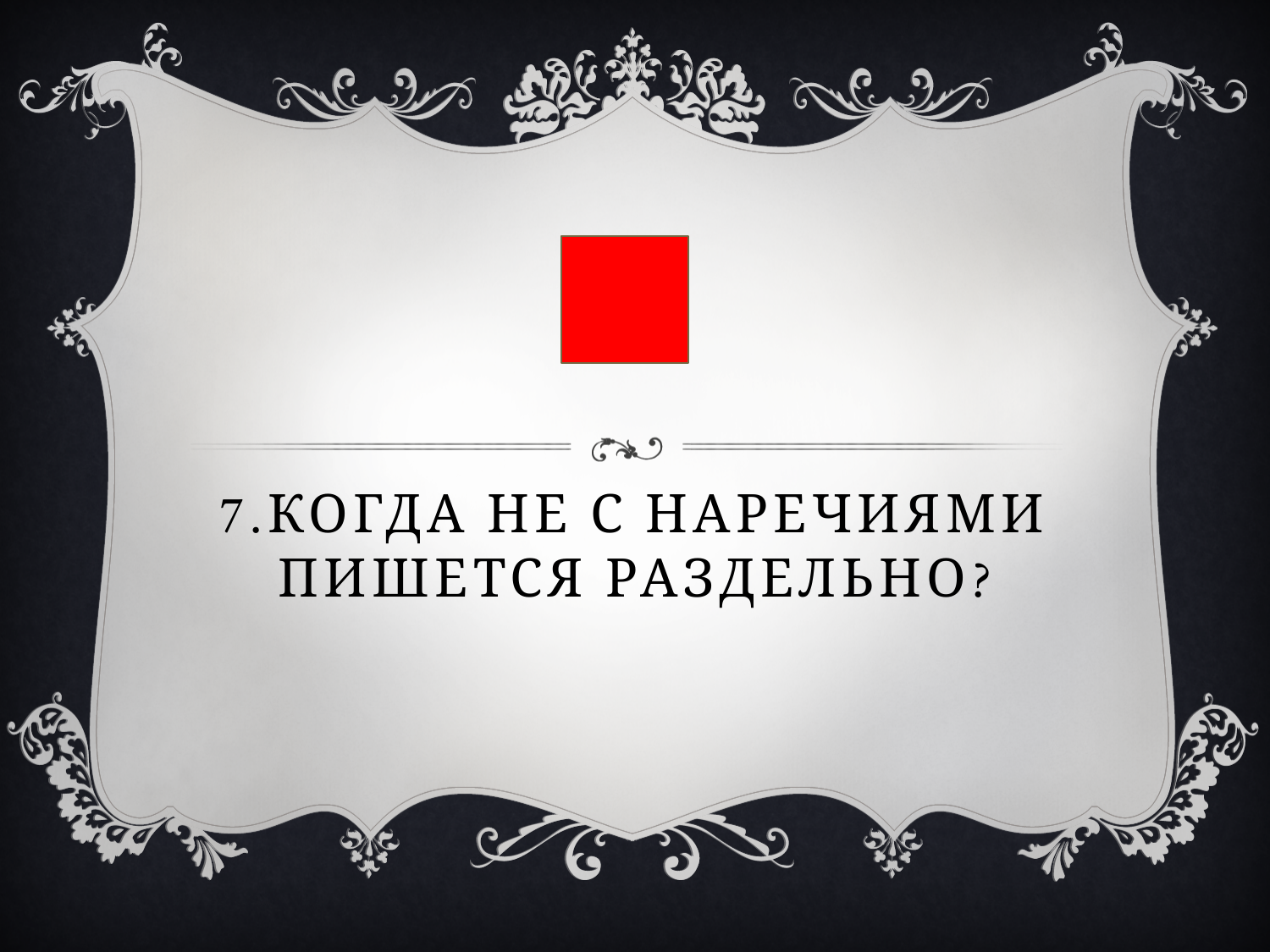

# 7.Когда не с наречиями пишется раздельно?